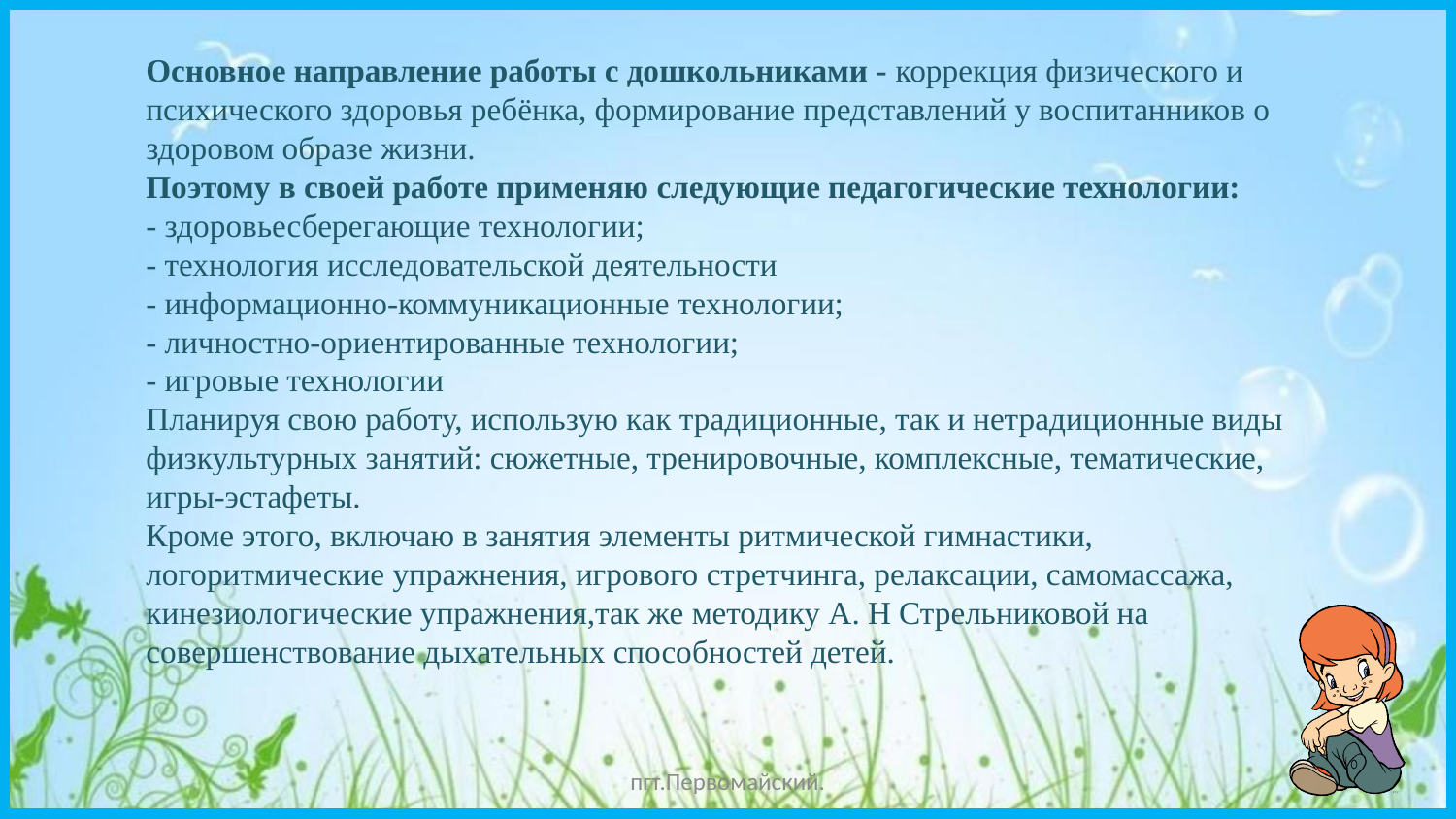

Основное направление работы с дошкольниками - коррекция физического и психического здоровья ребёнка, формирование представлений у воспитанников о здоровом образе жизни.
Поэтому в своей работе применяю следующие педагогические технологии:
- здоровьесберегающие технологии;
- технология исследовательской деятельности
- информационно-коммуникационные технологии;
- личностно-ориентированные технологии;
- игровые технологии
Планируя свою работу, использую как традиционные, так и нетрадиционные виды физкультурных занятий: сюжетные, тренировочные, комплексные, тематические, игры-эстафеты.
Кроме этого, включаю в занятия элементы ритмической гимнастики, логоритмические упражнения, игрового стретчинга, релаксации, самомассажа, кинезиологические упражнения,так же методику А. Н Стрельниковой на совершенствование дыхательных способностей детей.
пгт.Первомайский.